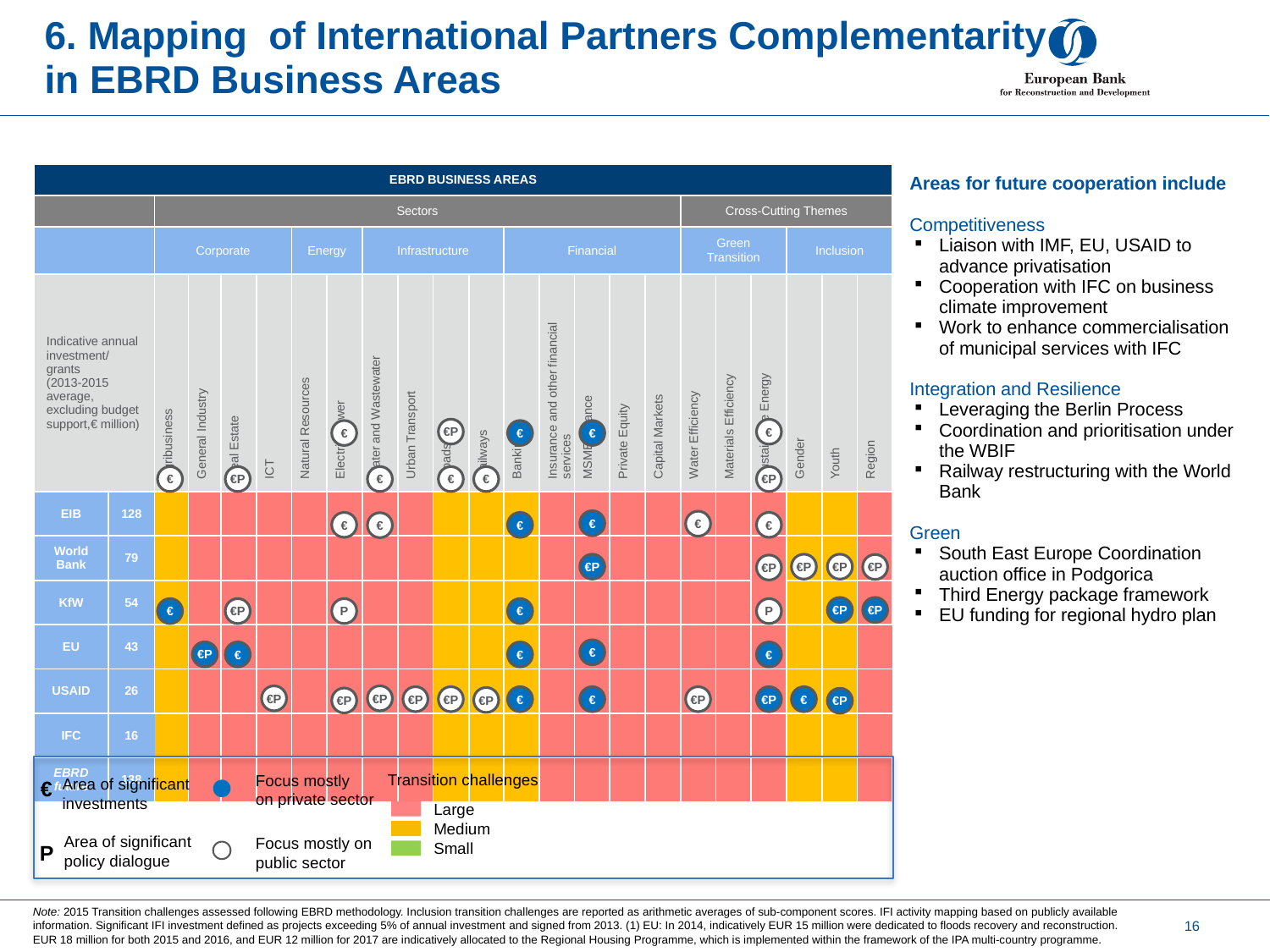

# 6. Mapping  of International Partners Complementarity in EBRD Business Areas
| EBRD BUSINESS AREAS |  |  |  |  |  |  |  |  |  |  |  |  |  |  |  |  |  |  |  |  |  |  |
| --- | --- | --- | --- | --- | --- | --- | --- | --- | --- | --- | --- | --- | --- | --- | --- | --- | --- | --- | --- | --- | --- | --- |
|  |  | Sectors |  |  |  |  |  |  |  |  |  |  |  |  |  |  | Cross-Cutting Themes |  |  |  |  |  |
|  |  | Corporate |  |  |  | Energy |  | Infrastructure |  |  |  | Financial |  |  |  |  | Green Transition |  |  | Inclusion |  |  |
| Indicative annual investment/ grants (2013-2015 average, excluding budget support,€ million) |  | Agribusiness | General Industry | Real Estate | ICT | Natural Resources | Electric Power | Water and Wastewater | Urban Transport | Roads | Railways | Banking | Insurance and other financial services | MSME Finance | Private Equity | Capital Markets | Water Efficiency | Materials Efficiency | Sustainable Energy | Gender | Youth | Region |
| EIB | 128 |  |  |  |  |  |  |  |  |  |  |  |  |  |  |  |  |  |  |  |  |  |
| World Bank | 79 |  |  |  |  |  |  |  |  |  |  |  |  |  |  |  |  |  |  |  |  |  |
| KfW | 54 |  |  |  |  |  |  |  |  |  |  |  |  |  |  |  |  |  |  |  |  |  |
| EU | 43 |  |  |  |  |  |  |  |  |  |  |  |  |  |  |  |  |  |  |  |  |  |
| USAID | 26 |  |  |  |  |  |  |  |  |  |  |  |  |  |  |  |  |  |  |  |  |  |
| IFC | 16 |  |  |  |  |  |  |  |  |  |  |  |  |  |  |  |  |  |  |  |  |  |
| EBRD future | 138 |  |  |  |  |  |  |  |  |  |  |  |  |  |  |  |  |  |  |  |  |  |
| Areas for future cooperation include Competitiveness Liaison with IMF, EU, USAID to advance privatisation Cooperation with IFC on business climate improvement Work to enhance commercialisation of municipal services with IFC Integration and Resilience Leveraging the Berlin Process Coordination and prioritisation under the WBIF Railway restructuring with the World Bank Green South East Europe Coordination auction office in Podgorica Third Energy package framework EU funding for regional hydro plan |  |
| --- | --- |
€P
€
€
€
€
€
€P
€
€
€
€P
€
€
€
€
€
€
€P
€P
€P
€P
€P
€P
€P
€
€P
P
€
P
€
€P
€
€
€
€P
€P
€P
€P
€
€
€P
€P
€
€P
€P
€P

Transition challenges
€

Area of significant
investments
Focus mostly
on private sector
Area of significant
policy dialogue

P
Focus mostly on
public sector

Large

Medium

Small
Note: 2015 Transition challenges assessed following EBRD methodology. Inclusion transition challenges are reported as arithmetic averages of sub-component scores. IFI activity mapping based on publicly available information. Significant IFI investment defined as projects exceeding 5% of annual investment and signed from 2013. (1) EU: In 2014, indicatively EUR 15 million were dedicated to floods recovery and reconstruction. EUR 18 million for both 2015 and 2016, and EUR 12 million for 2017 are indicatively allocated to the Regional Housing Programme, which is implemented within the framework of the IPA multi-country programme.

16